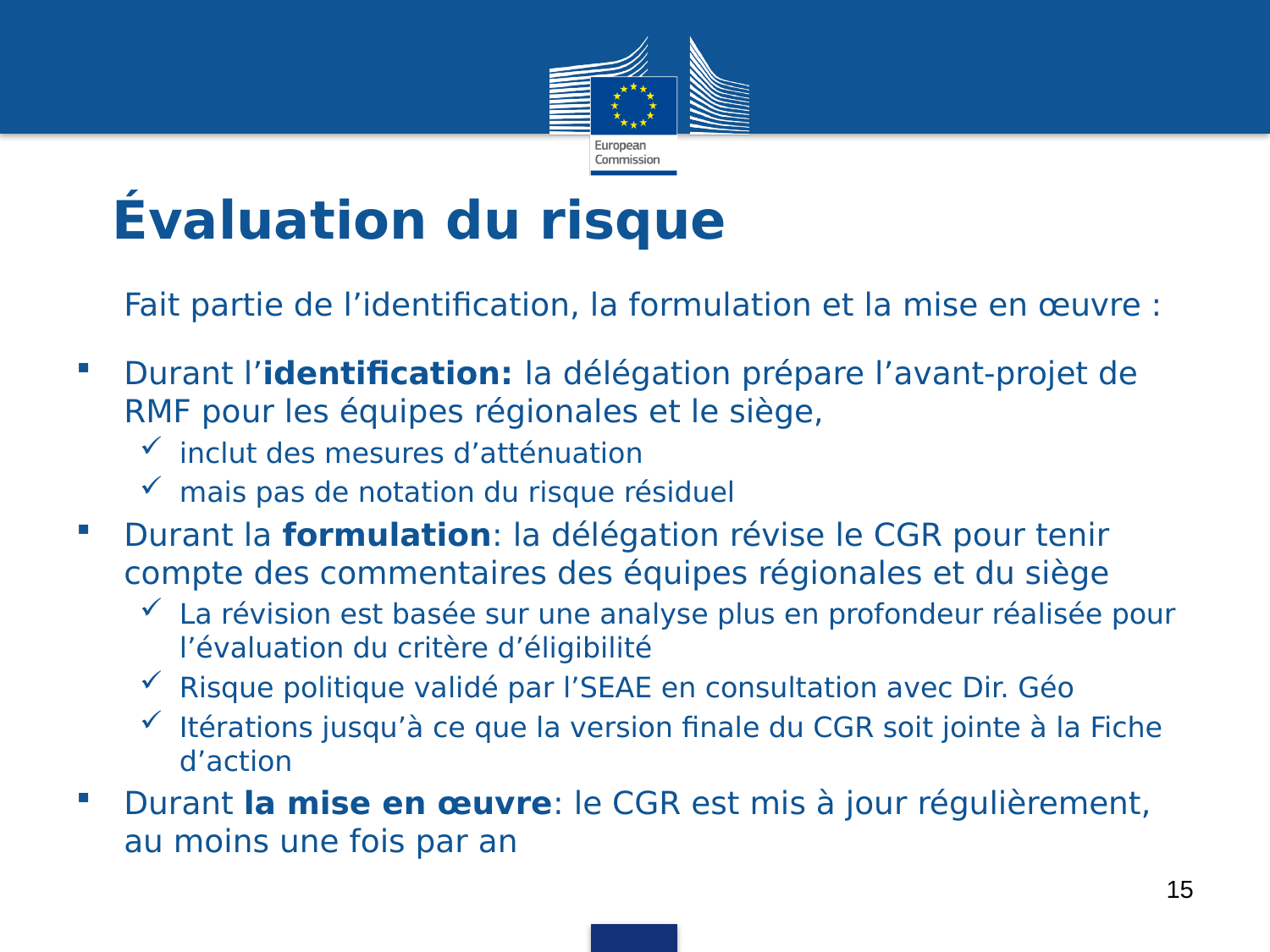

# Évaluation du risque
	Fait partie de l’identification, la formulation et la mise en œuvre :

Durant l’identification: la délégation prépare l’avant-projet de RMF pour les équipes régionales et le siège,
inclut des mesures d’atténuation
mais pas de notation du risque résiduel
Durant la formulation: la délégation révise le CGR pour tenir compte des commentaires des équipes régionales et du siège
La révision est basée sur une analyse plus en profondeur réalisée pour l’évaluation du critère d’éligibilité
Risque politique validé par l’SEAE en consultation avec Dir. Géo
Itérations jusqu’à ce que la version finale du CGR soit jointe à la Fiche d’action
Durant la mise en œuvre: le CGR est mis à jour régulièrement, au moins une fois par an

15